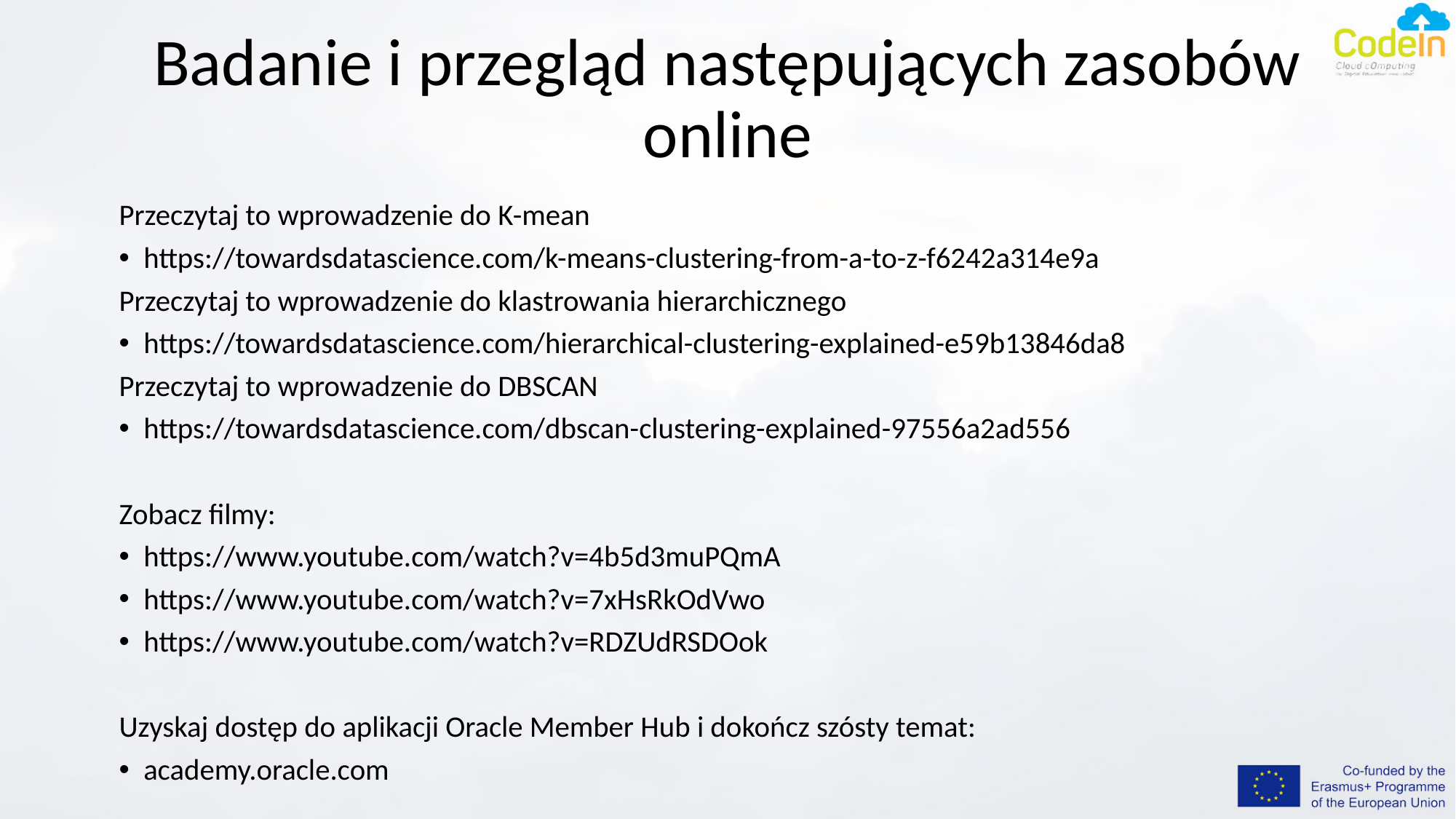

# Badanie i przegląd następujących zasobów online
Przeczytaj to wprowadzenie do K-mean
https://towardsdatascience.com/k-means-clustering-from-a-to-z-f6242a314e9a
Przeczytaj to wprowadzenie do klastrowania hierarchicznego
https://towardsdatascience.com/hierarchical-clustering-explained-e59b13846da8
Przeczytaj to wprowadzenie do DBSCAN
https://towardsdatascience.com/dbscan-clustering-explained-97556a2ad556

Zobacz filmy:
https://www.youtube.com/watch?v=4b5d3muPQmA
https://www.youtube.com/watch?v=7xHsRkOdVwo
https://www.youtube.com/watch?v=RDZUdRSDOok

Uzyskaj dostęp do aplikacji Oracle Member Hub i dokończ szósty temat:
academy.oracle.com